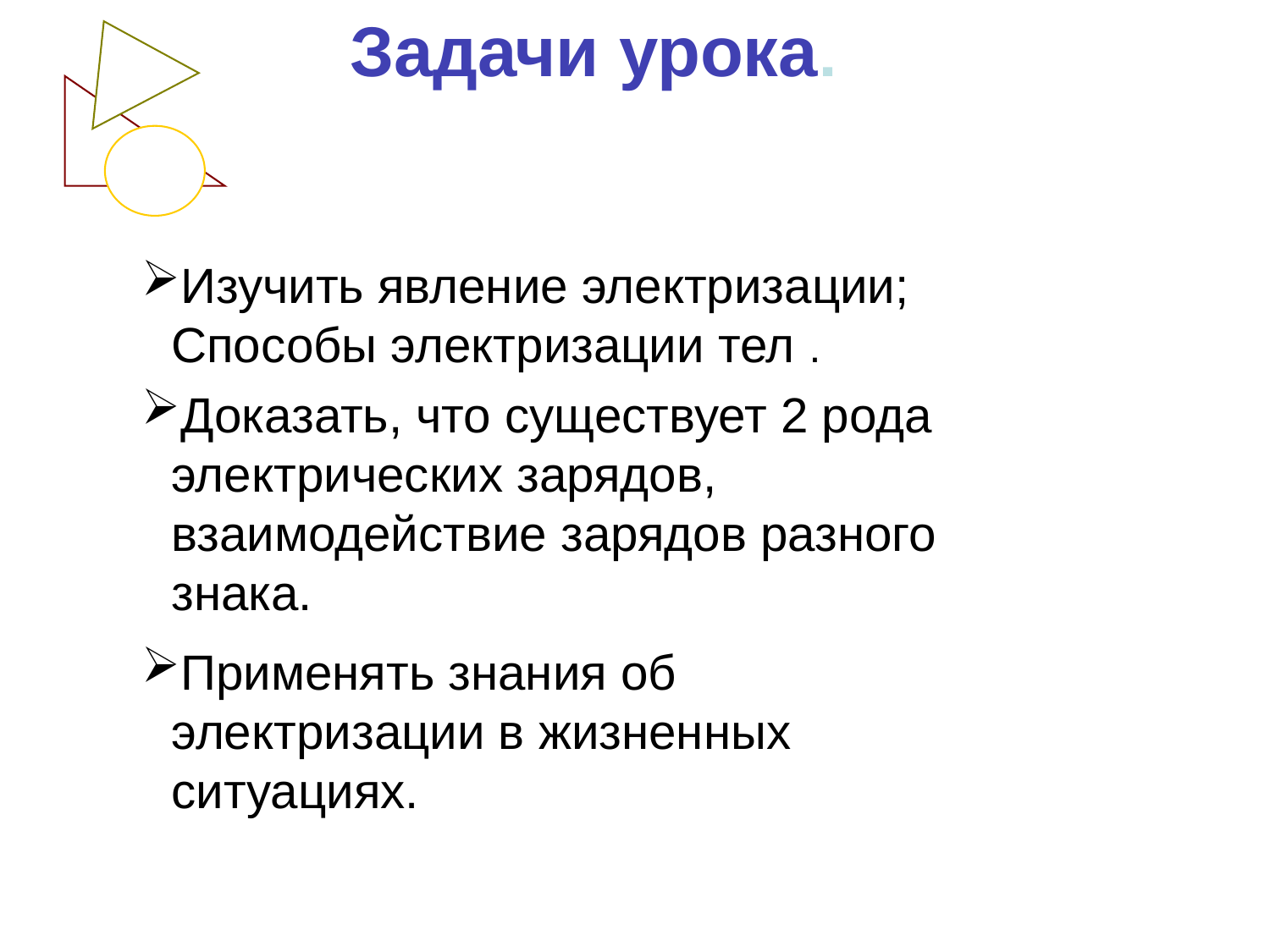

Задачи урока.
Изучить явление электризации; Способы электризации тел .
Доказать, что существует 2 рода электрических зарядов, взаимодействие зарядов разного знака.
Применять знания об электризации в жизненных ситуациях.